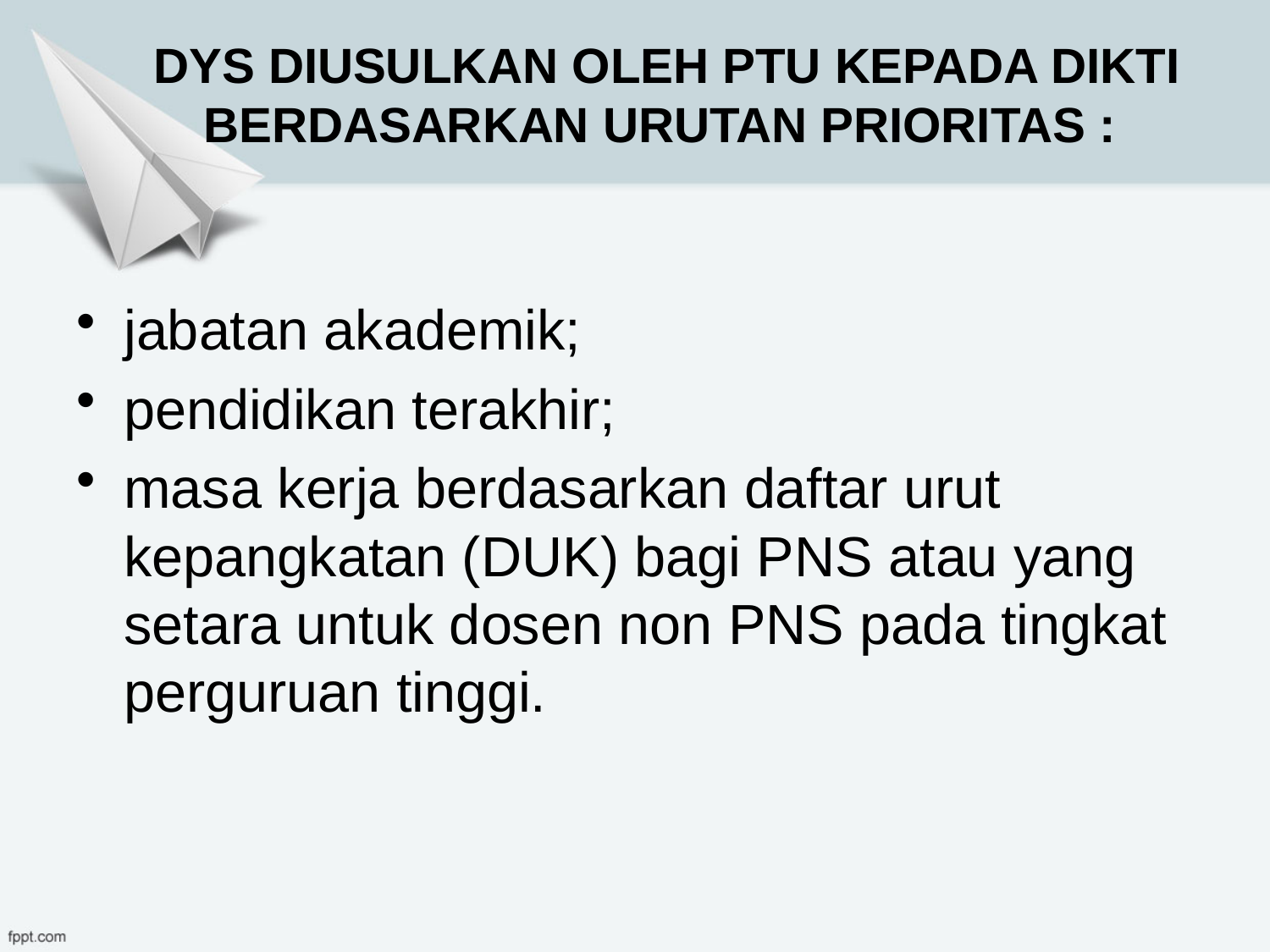

# DYS DIUSULKAN OLEH PTU KEPADA DIKTI BERDASARKAN URUTAN PRIORITAS :
jabatan akademik;
pendidikan terakhir;
masa kerja berdasarkan daftar urut kepangkatan (DUK) bagi PNS atau yang setara untuk dosen non PNS pada tingkat perguruan tinggi.